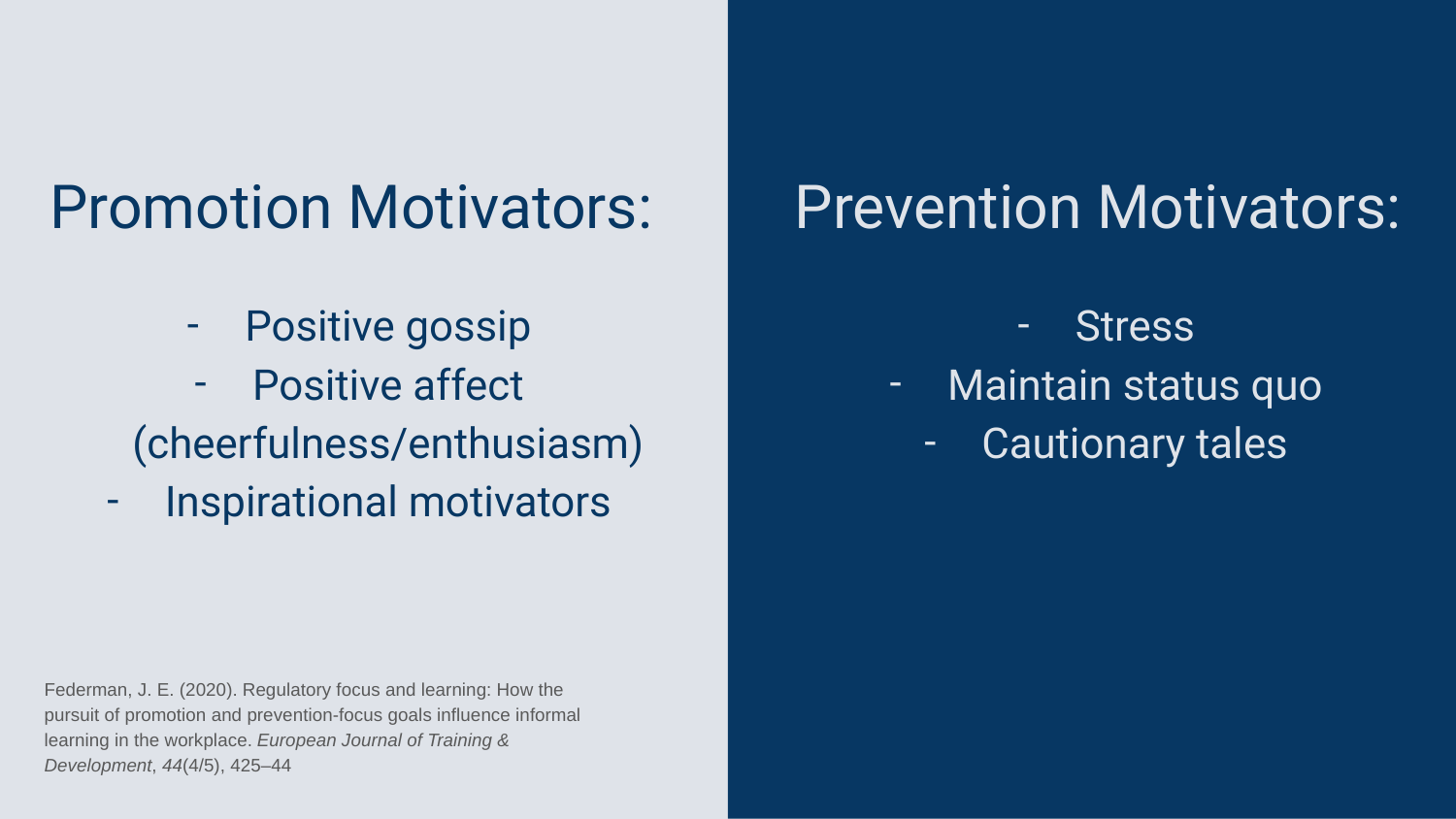

Promotion Motivators:

Positive gossip
Positive affect (cheerfulness/enthusiasm)
Inspirational motivators
Prevention Motivators:

Stress
Maintain status quo
Cautionary tales
Federman, J. E. (2020). Regulatory focus and learning: How the pursuit of promotion and prevention-focus goals influence informal learning in the workplace. European Journal of Training & Development, 44(4/5), 425–44